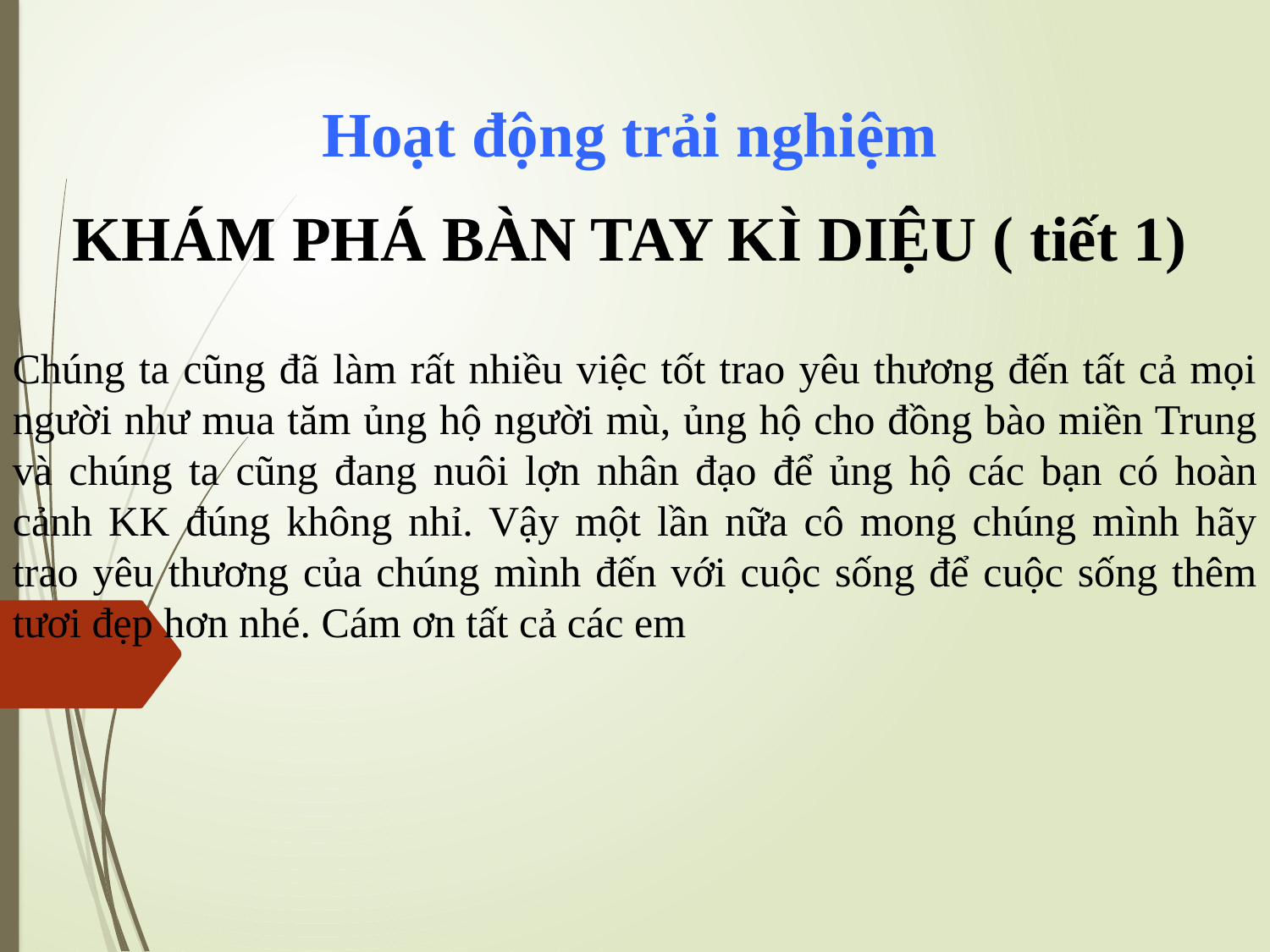

Hoạt động trải nghiệm
KHÁM PHÁ BÀN TAY KÌ DIỆU ( tiết 1)
Chúng ta cũng đã làm rất nhiều việc tốt trao yêu thương đến tất cả mọi người như mua tăm ủng hộ người mù, ủng hộ cho đồng bào miền Trung và chúng ta cũng đang nuôi lợn nhân đạo để ủng hộ các bạn có hoàn cảnh KK đúng không nhỉ. Vậy một lần nữa cô mong chúng mình hãy trao yêu thương của chúng mình đến với cuộc sống để cuộc sống thêm tươi đẹp hơn nhé. Cám ơn tất cả các em